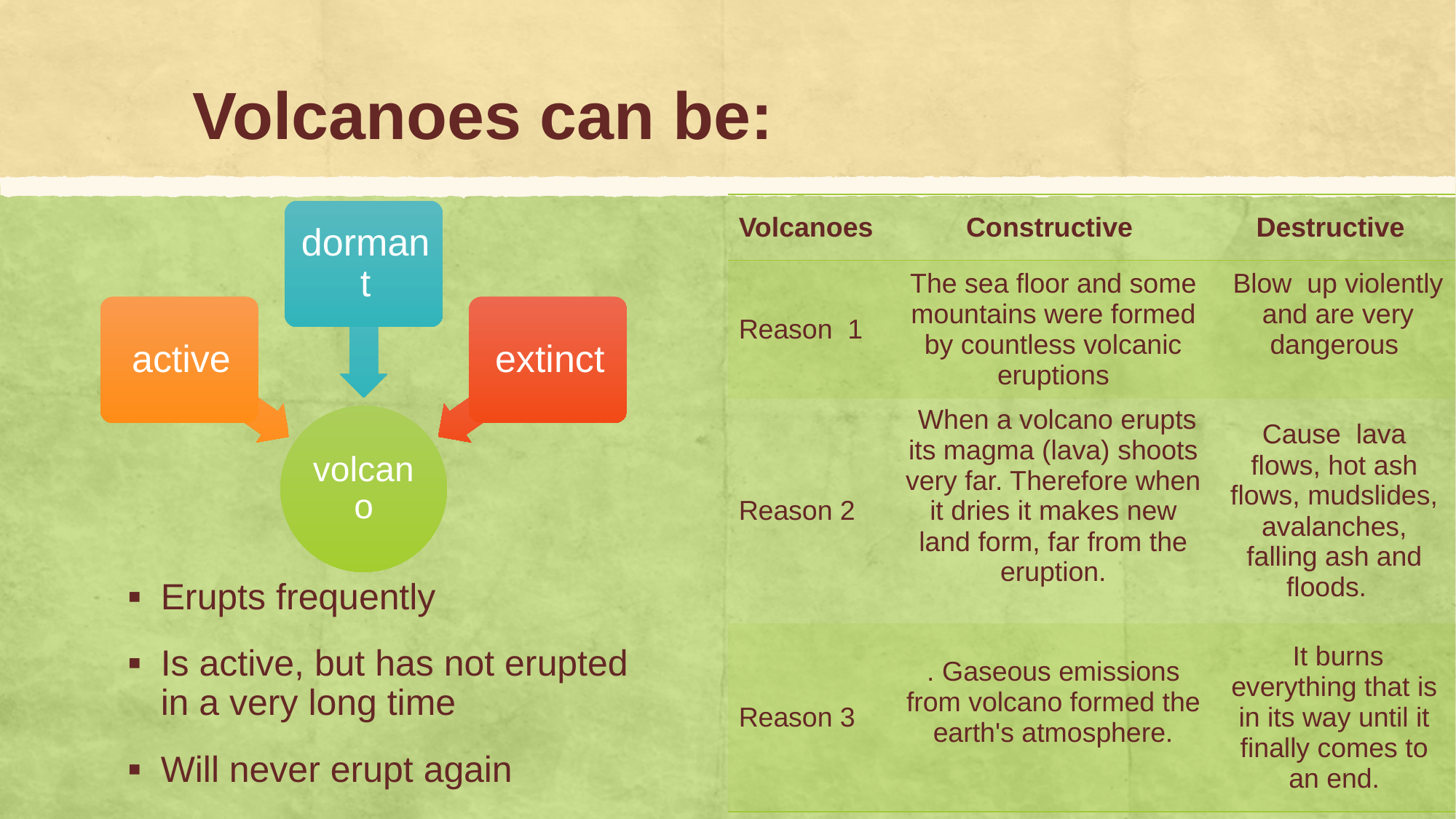

# Volcanoes can be:
volcano
active
dormant
extinct
| Volcanoes | Constructive | Destructive |
| --- | --- | --- |
| Reason 1 | The sea floor and some mountains were formed by countless volcanic eruptions | Blow up violently and are very dangerous |
| Reason 2 | When a volcano erupts its magma (lava) shoots very far. Therefore when it dries it makes new land form, far from the eruption. | Cause lava flows, hot ash flows, mudslides, avalanches, falling ash and floods. |
| Reason 3 | . Gaseous emissions from volcano formed the earth's atmosphere. | It burns everything that is in its way until it finally comes to an end. |
Erupts frequently
Is active, but has not erupted in a very long time
Will never erupt again